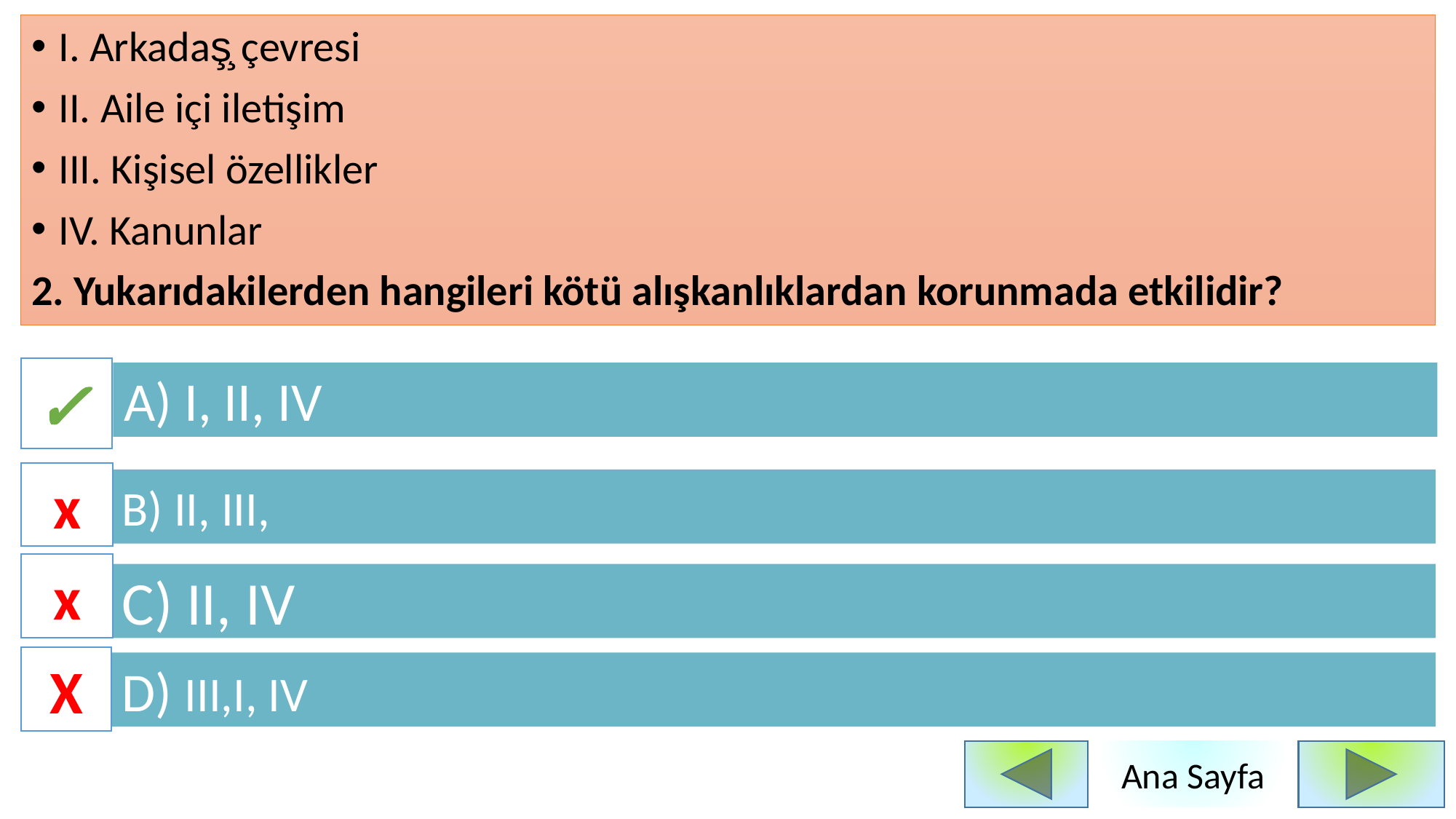

I. Arkadaş̧ çevresi
II. Aile içi iletişim
III. Kişisel özellikler
IV. Kanunlar
2. Yukarıdakilerden hangileri kötü alışkanlıklardan korunmada etkilidir?
✓
A) I, II, IV
x
B) II, III,
x
C) II, IV
X
D) III,I, IV

Ana Sayfa